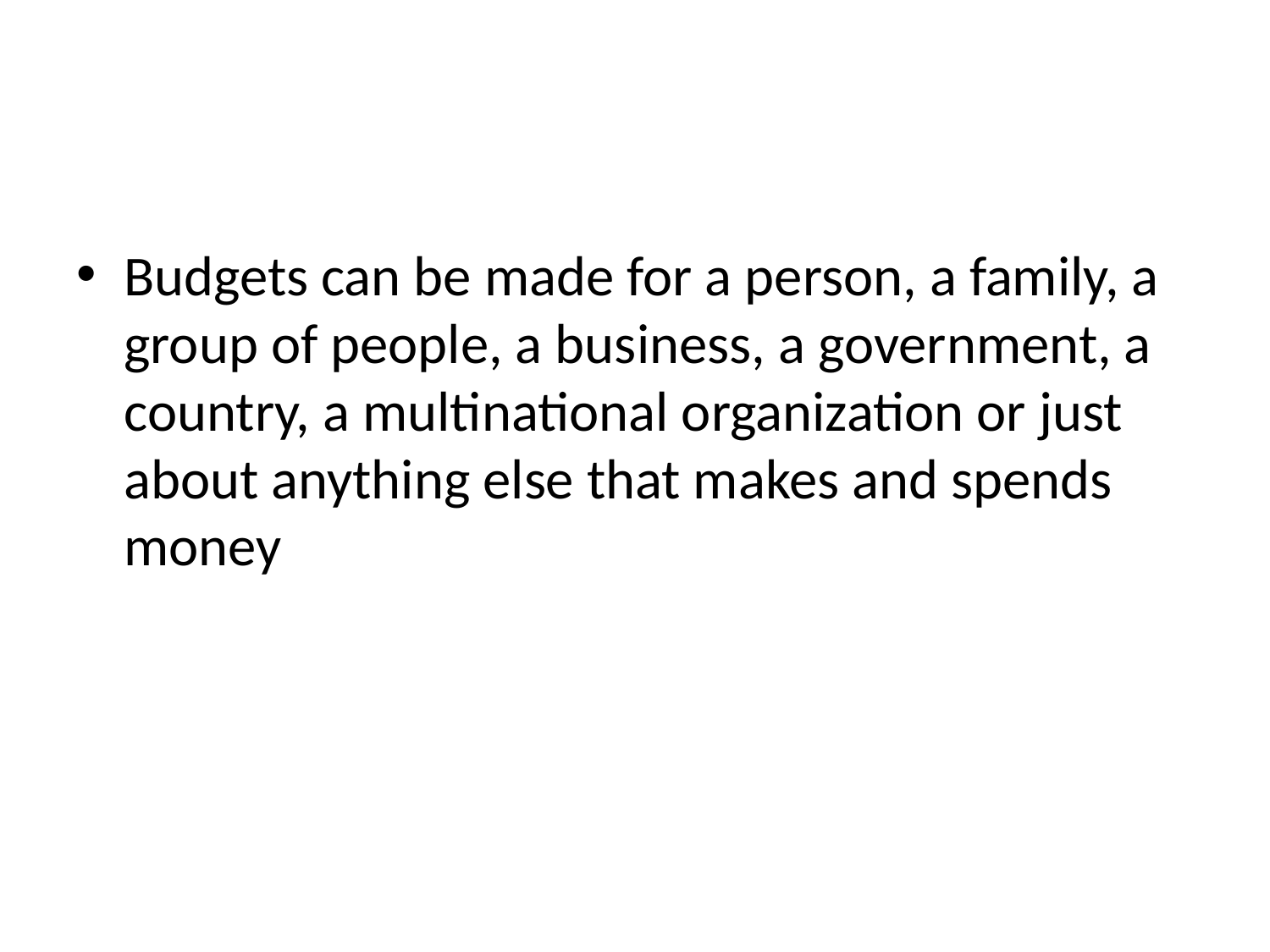

#
Budgets can be made for a person, a family, a group of people, a business, a government, a country, a multinational organization or just about anything else that makes and spends money